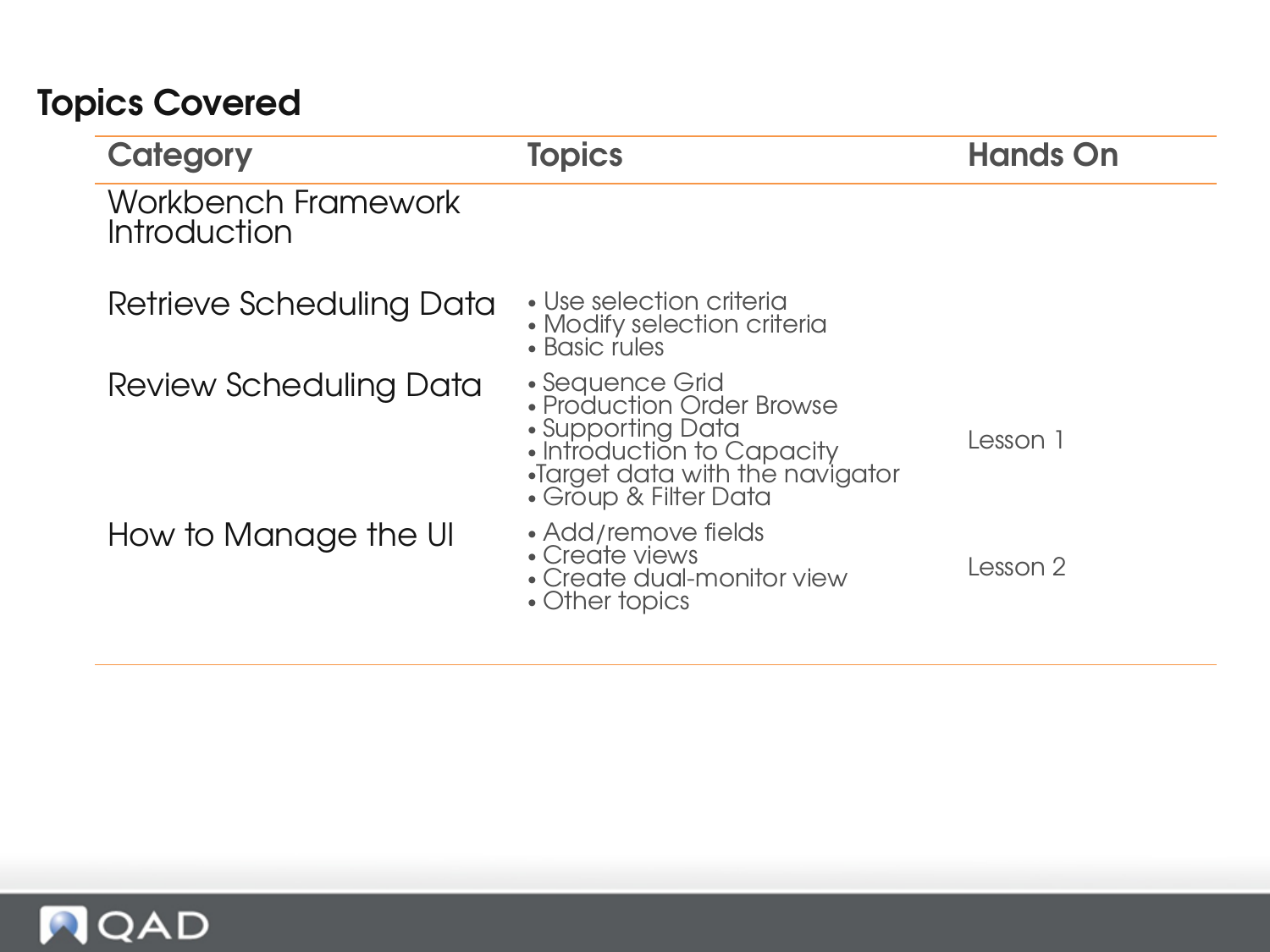

Topics Covered
| Category | Topics | Hands On |
| --- | --- | --- |
| Workbench Framework Introduction |  |  |
| Retrieve Scheduling Data | Use selection criteria Modify selection criteria Basic rules |  |
| Review Scheduling Data | Sequence Grid Production Order Browse Supporting Data Introduction to Capacity Target data with the navigator Group & Filter Data | Lesson 1 |
| How to Manage the UI | Add/remove fields Create views Create dual-monitor view Other topics | Lesson 2 |
|  |  |  |